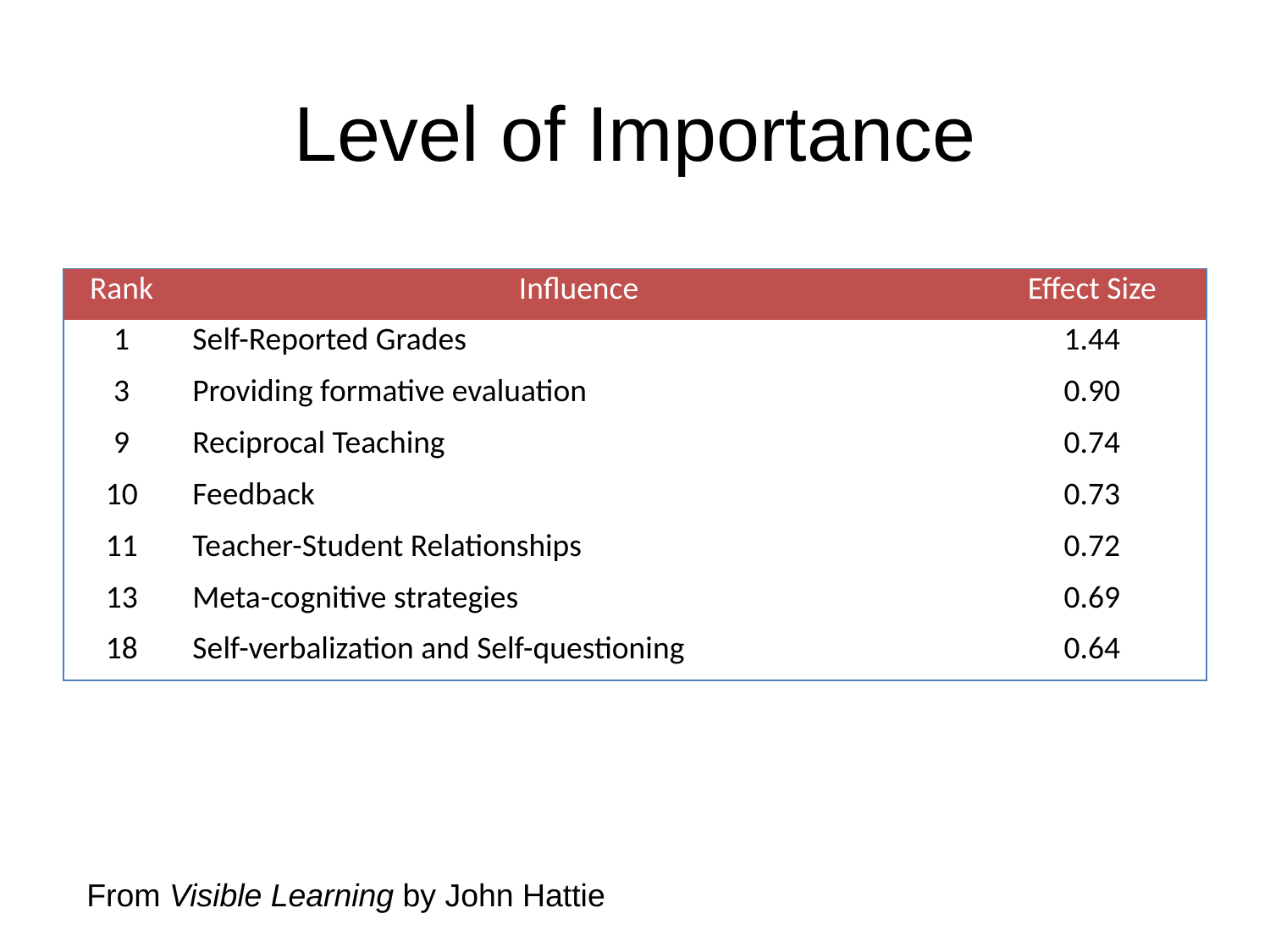

# Level of Importance
| Rank | Influence | Effect Size |
| --- | --- | --- |
| 1 | Self-Reported Grades | 1.44 |
| 3 | Providing formative evaluation | 0.90 |
| 9 | Reciprocal Teaching | 0.74 |
| 10 | Feedback | 0.73 |
| 11 | Teacher-Student Relationships | 0.72 |
| 13 | Meta-cognitive strategies | 0.69 |
| 18 | Self-verbalization and Self-questioning | 0.64 |
From Visible Learning by John Hattie